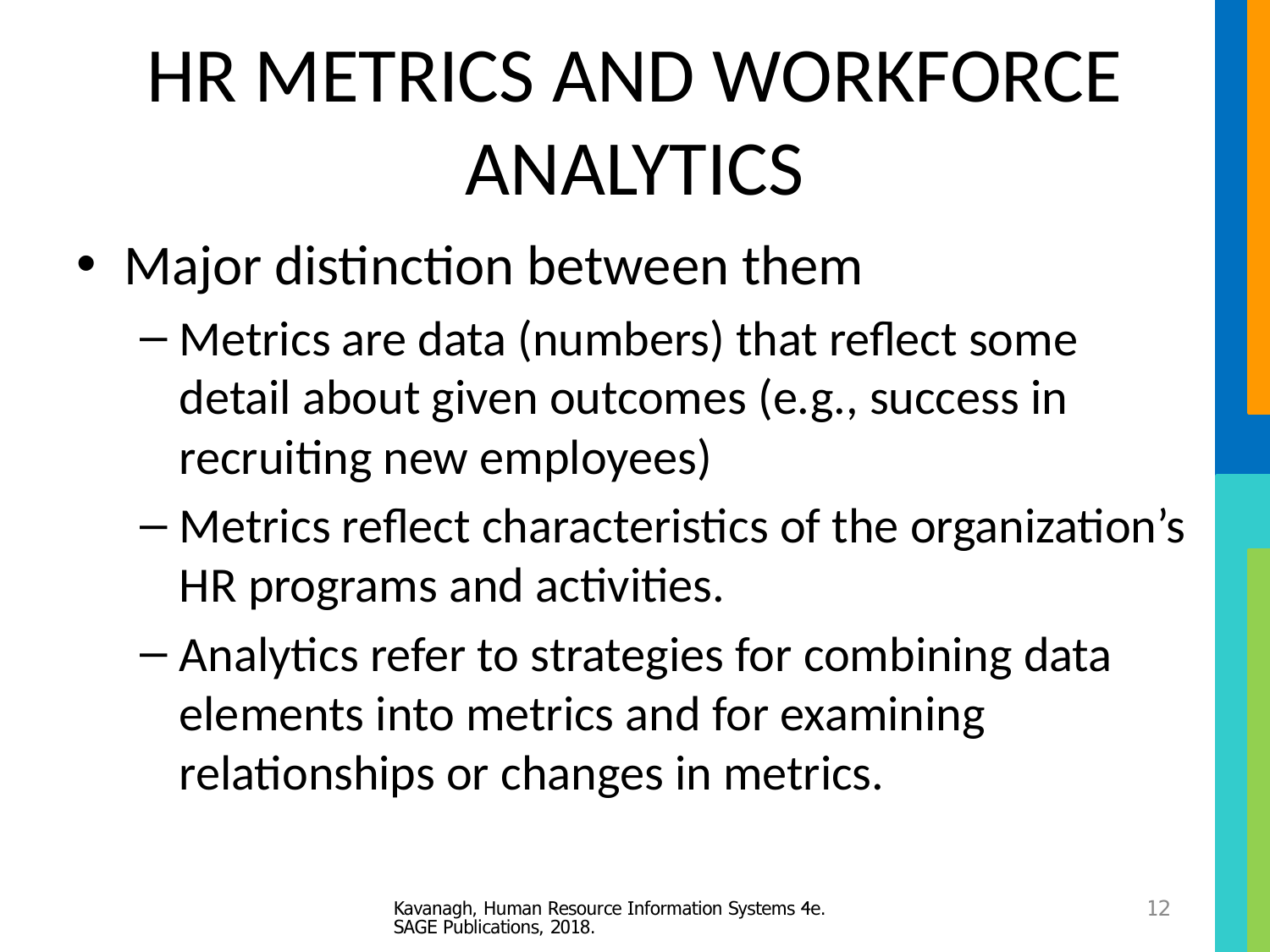

# HR METRICS AND WORKFORCE ANALYTICS
Major distinction between them
Metrics are data (numbers) that reflect some detail about given outcomes (e.g., success in recruiting new employees)
Metrics reflect characteristics of the organization’s HR programs and activities.
Analytics refer to strategies for combining data elements into metrics and for examining relationships or changes in metrics.
Kavanagh, Human Resource Information Systems 4e. SAGE Publications, 2018.
12